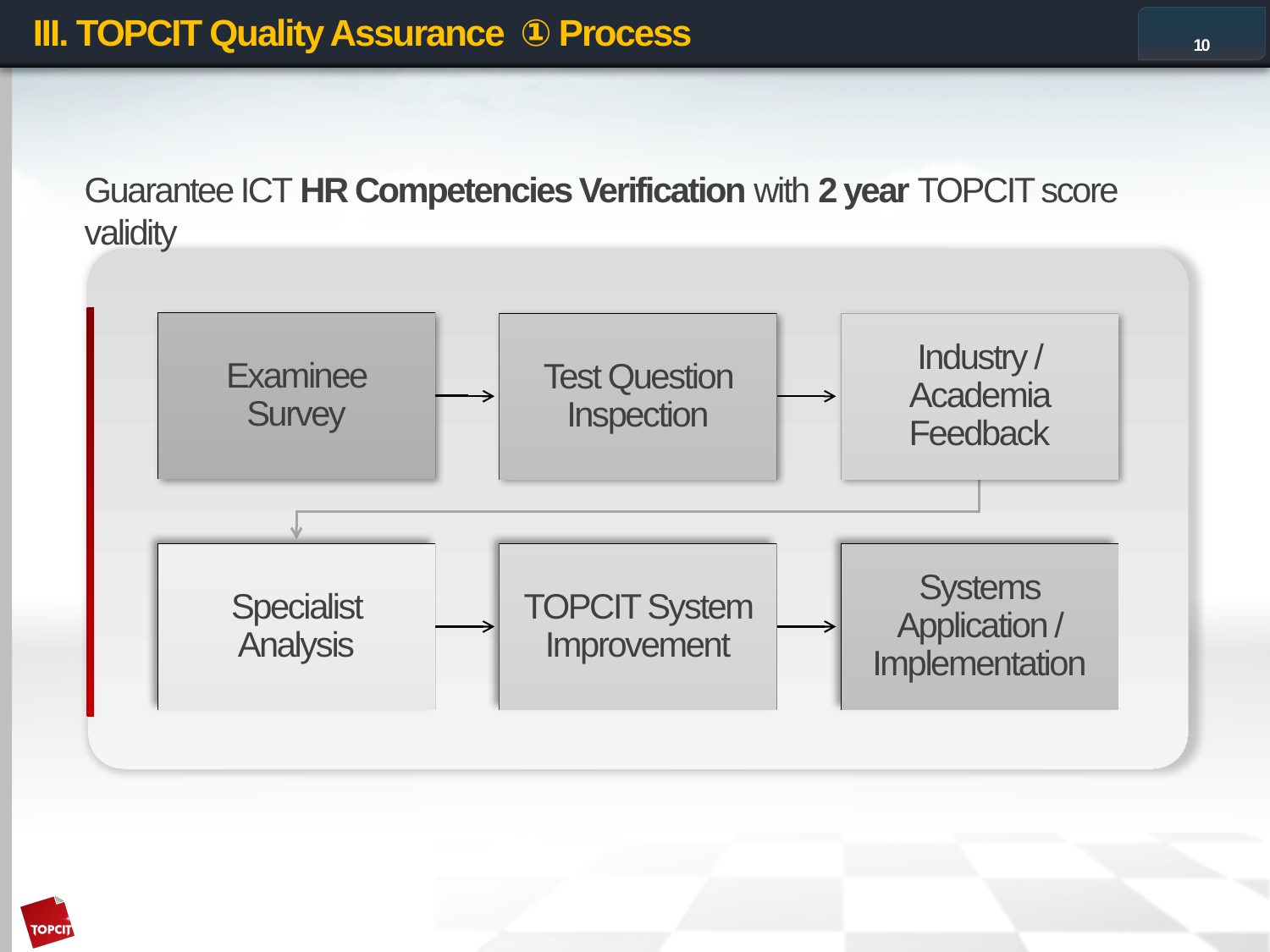

# III. TOPCIT Quality Assurance  ① Process
10
Guarantee ICT HR Competencies Verification with 2 year TOPCIT score validity

Examinee Survey

Test Question Inspection

Industry / Academia Feedback

Specialist Analysis

TOPCIT System Improvement
Systems Application / Implementation